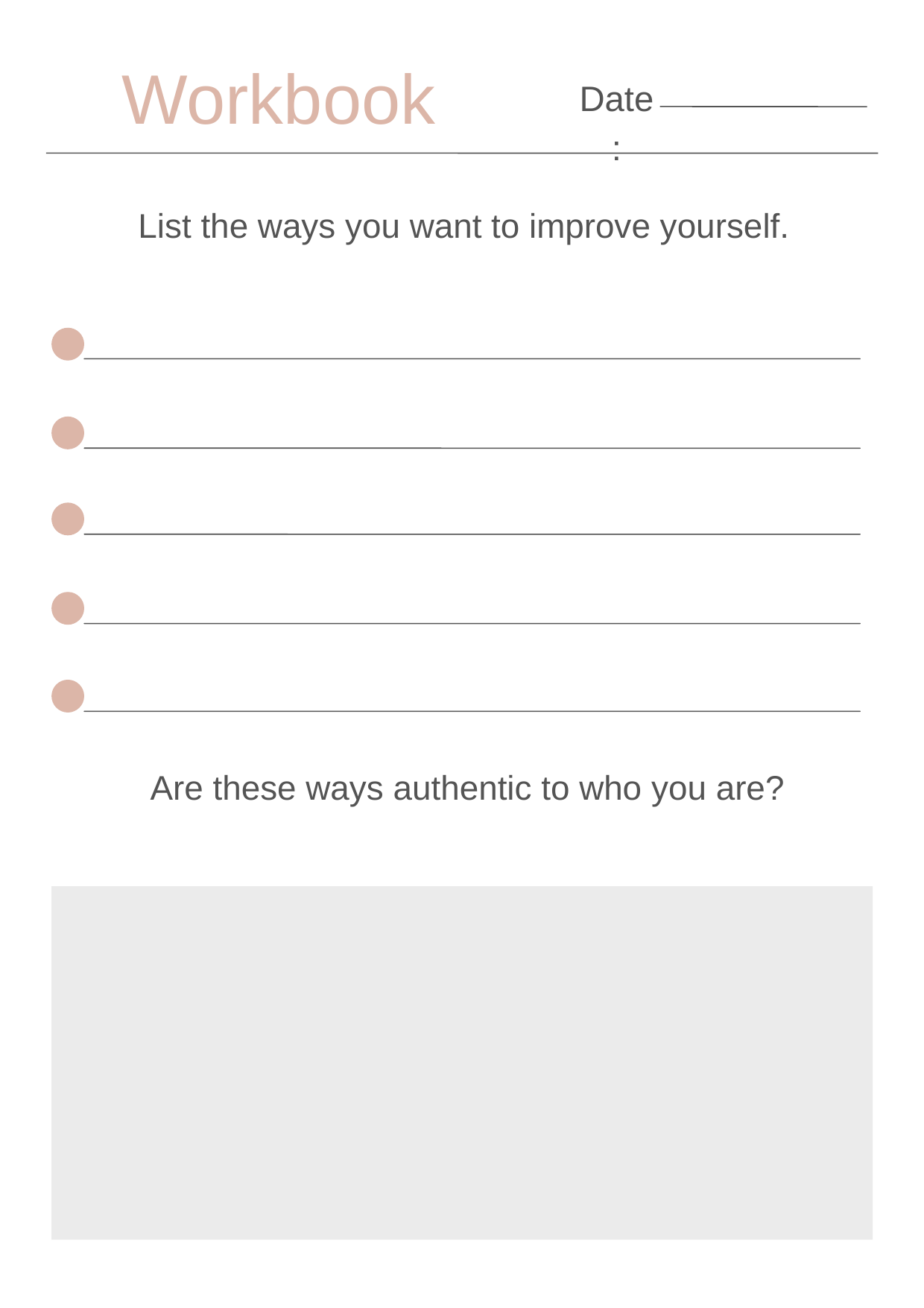

Workbook
Date:

List the ways you want to improve yourself.

Are these ways authentic to who you are?